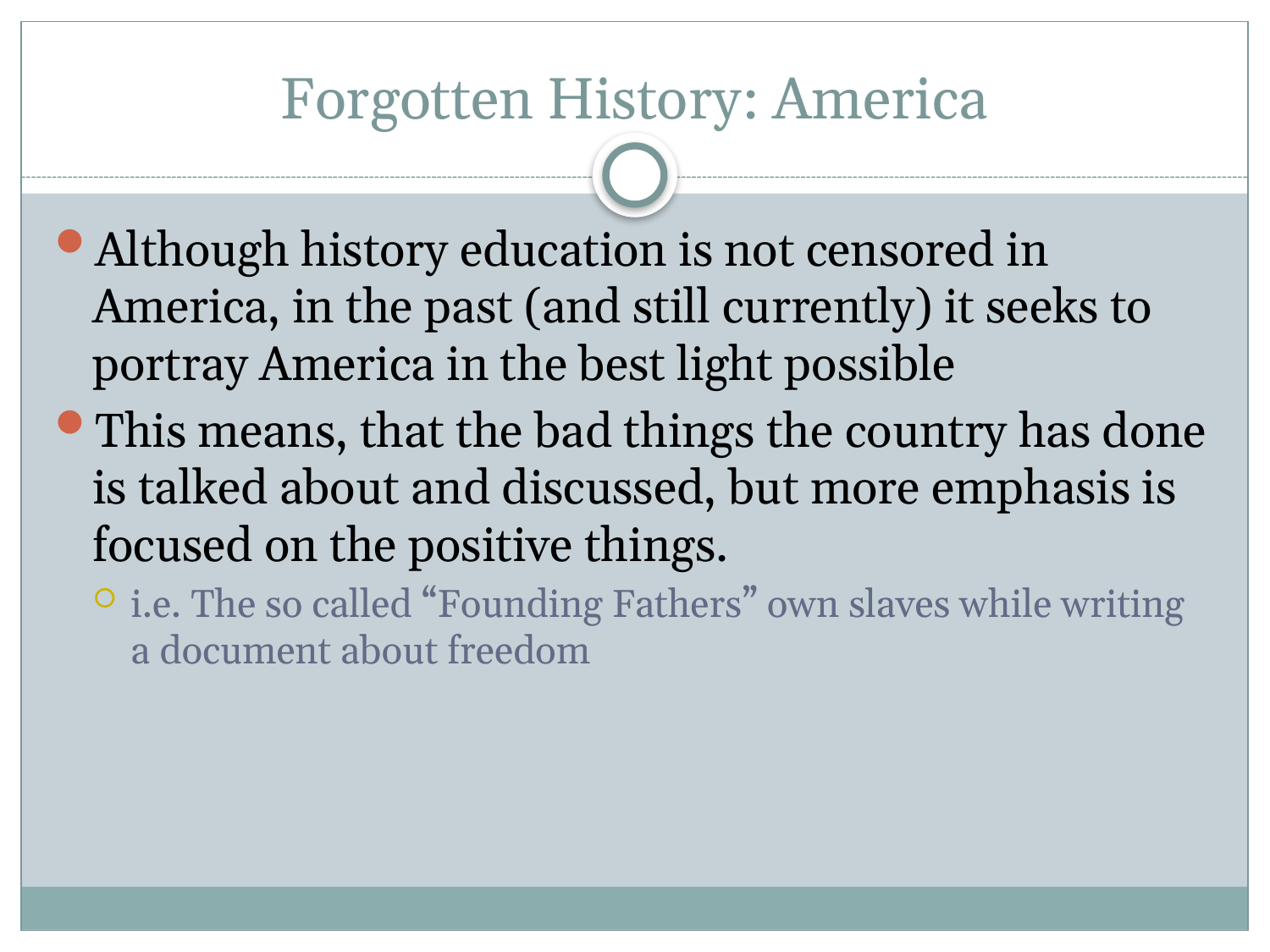

# Forgotten History: America
Although history education is not censored in America, in the past (and still currently) it seeks to portray America in the best light possible
This means, that the bad things the country has done is talked about and discussed, but more emphasis is focused on the positive things.
i.e. The so called “Founding Fathers” own slaves while writing a document about freedom